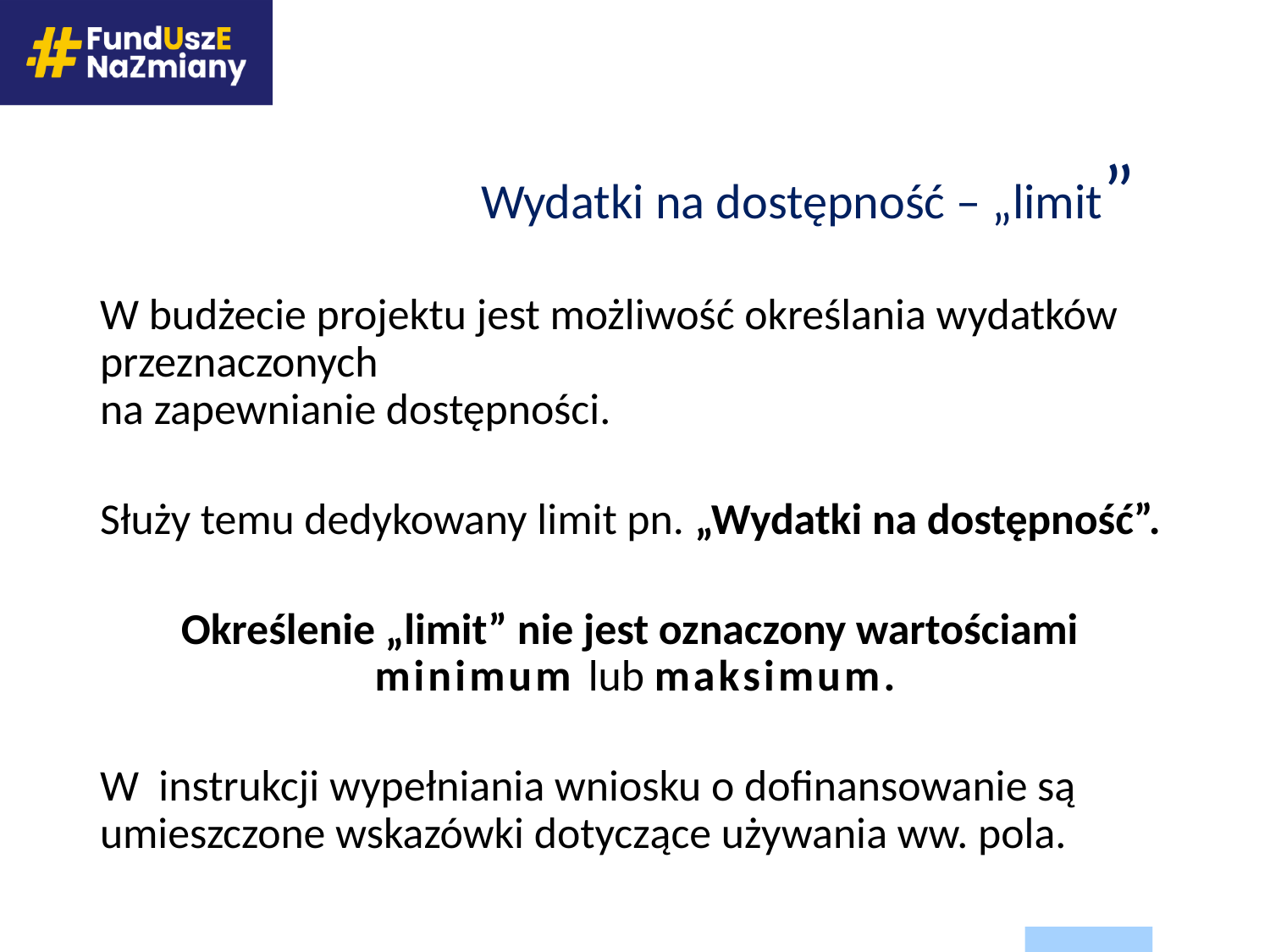

# Wydatki na dostępność – „limit”
W budżecie projektu jest możliwość określania wydatków przeznaczonych
na zapewnianie dostępności.
Służy temu dedykowany limit pn. „Wydatki na dostępność”.
Określenie „limit” nie jest oznaczony wartościami
minimum lub maksimum.
W  instrukcji wypełniania wniosku o dofinansowanie są umieszczone wskazówki dotyczące używania ww. pola.